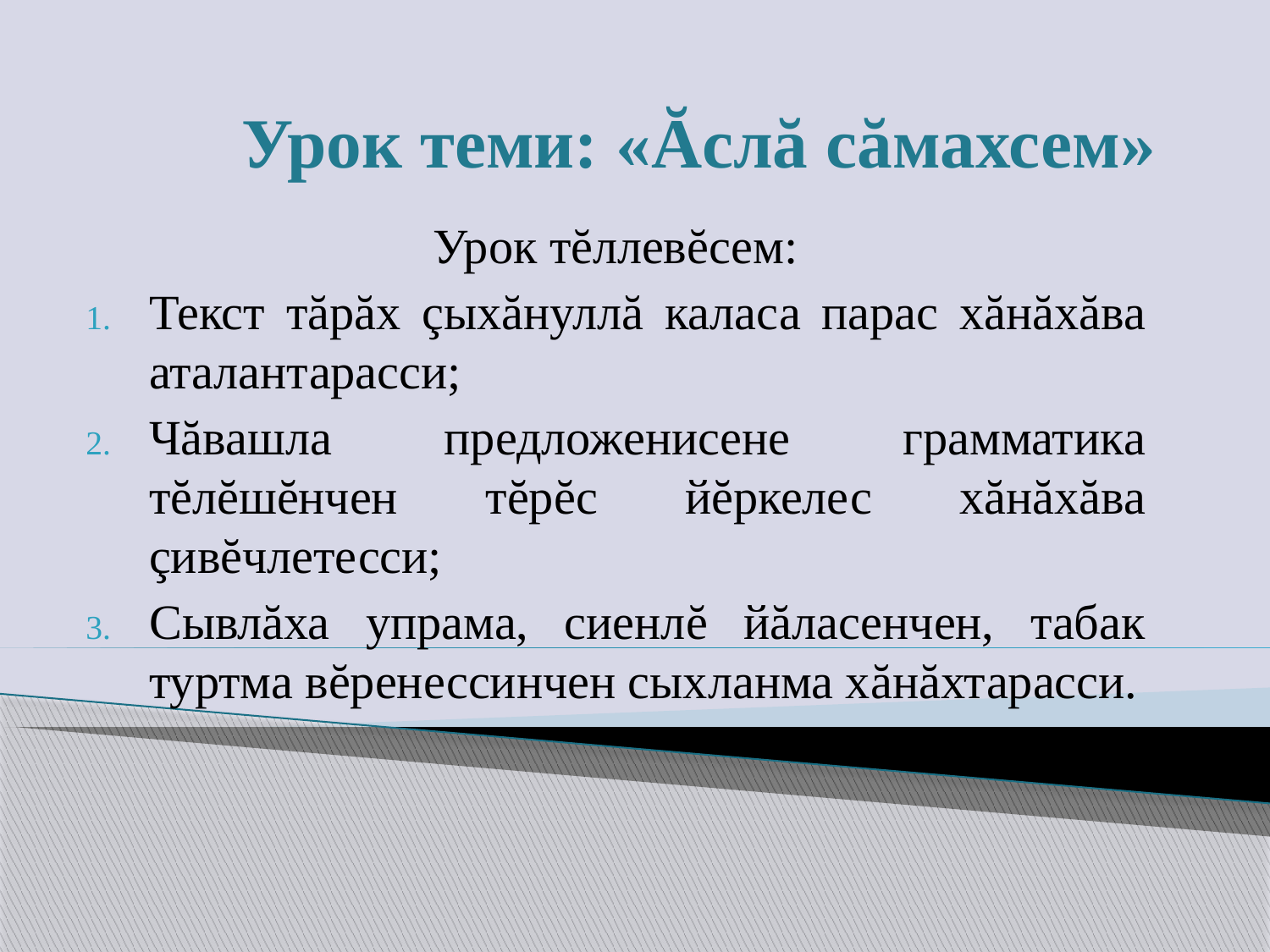

# Урок теми: «Ăслă сăмахсем»
Урок тĕллевĕсем:
Текст тăрăх çыхăнуллă каласа парас хăнăхăва аталантарасси;
Чăвашла предложенисене грамматика тĕлĕшĕнчен тĕрĕс йĕркелес хăнăхăва çивĕчлетесси;
Сывлăха упрама, сиенлĕ йăласенчен, табак туртма вĕренессинчен сыхланма хăнăхтарасси.